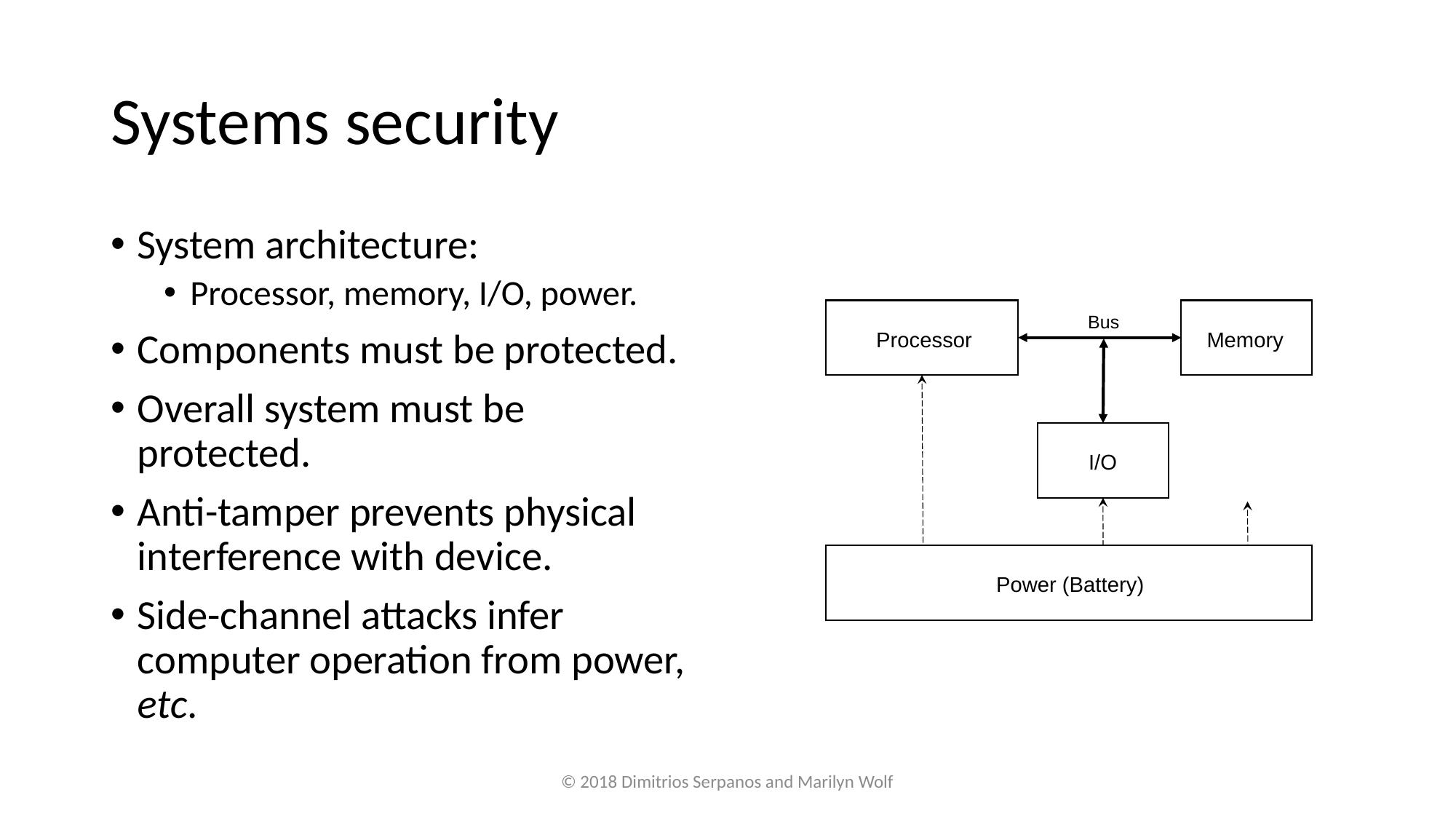

# Systems security
System architecture:
Processor, memory, I/O, power.
Components must be protected.
Overall system must be protected.
Anti-tamper prevents physical interference with device.
Side-channel attacks infer computer operation from power, etc.

Bus
Processor
Memory

I/O

Power (Battery)
© 2018 Dimitrios Serpanos and Marilyn Wolf